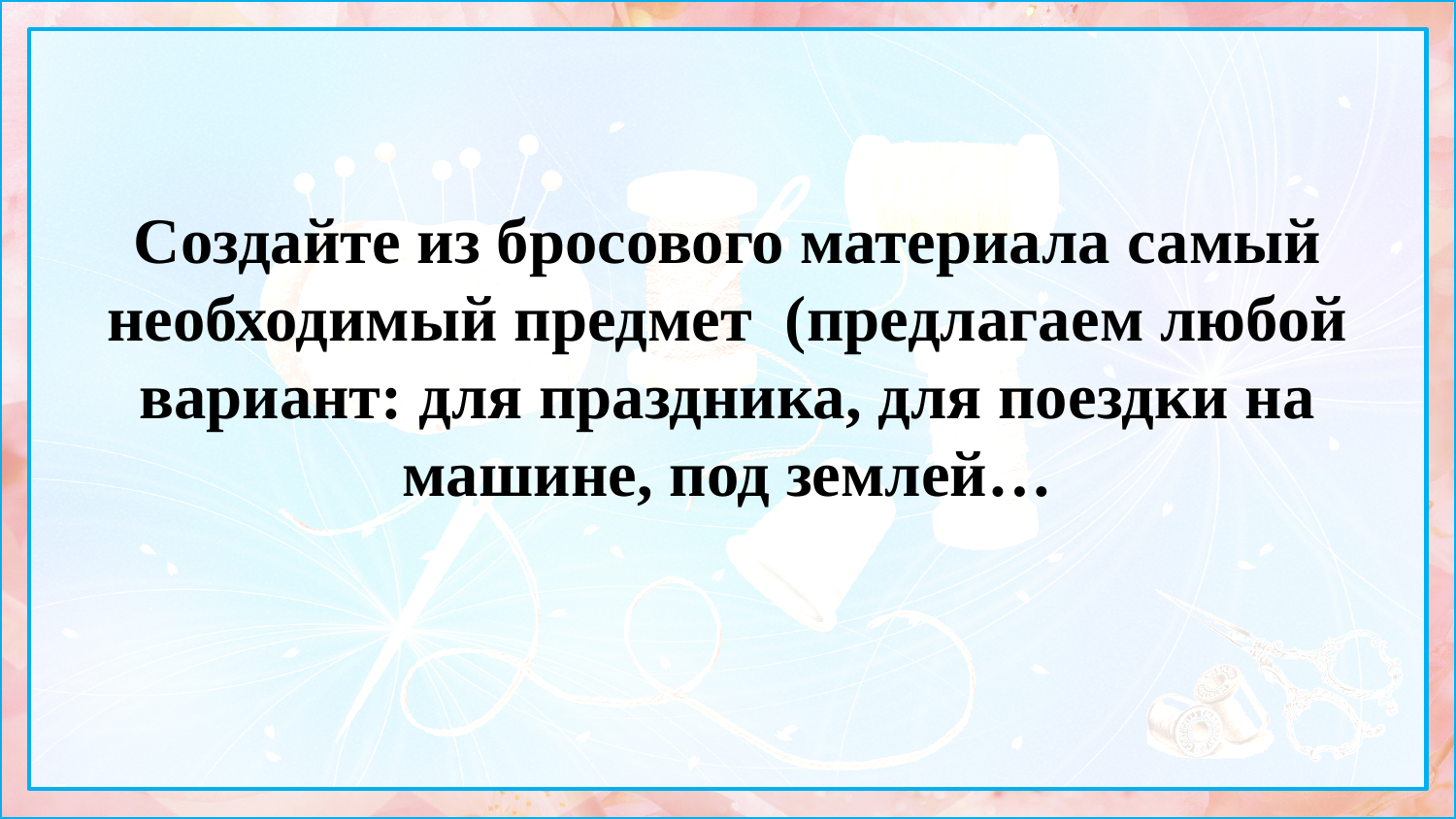

#
Создайте из бросового материала самый необходимый предмет  (предлагаем любой вариант: для праздника, для поездки на машине, под землей…